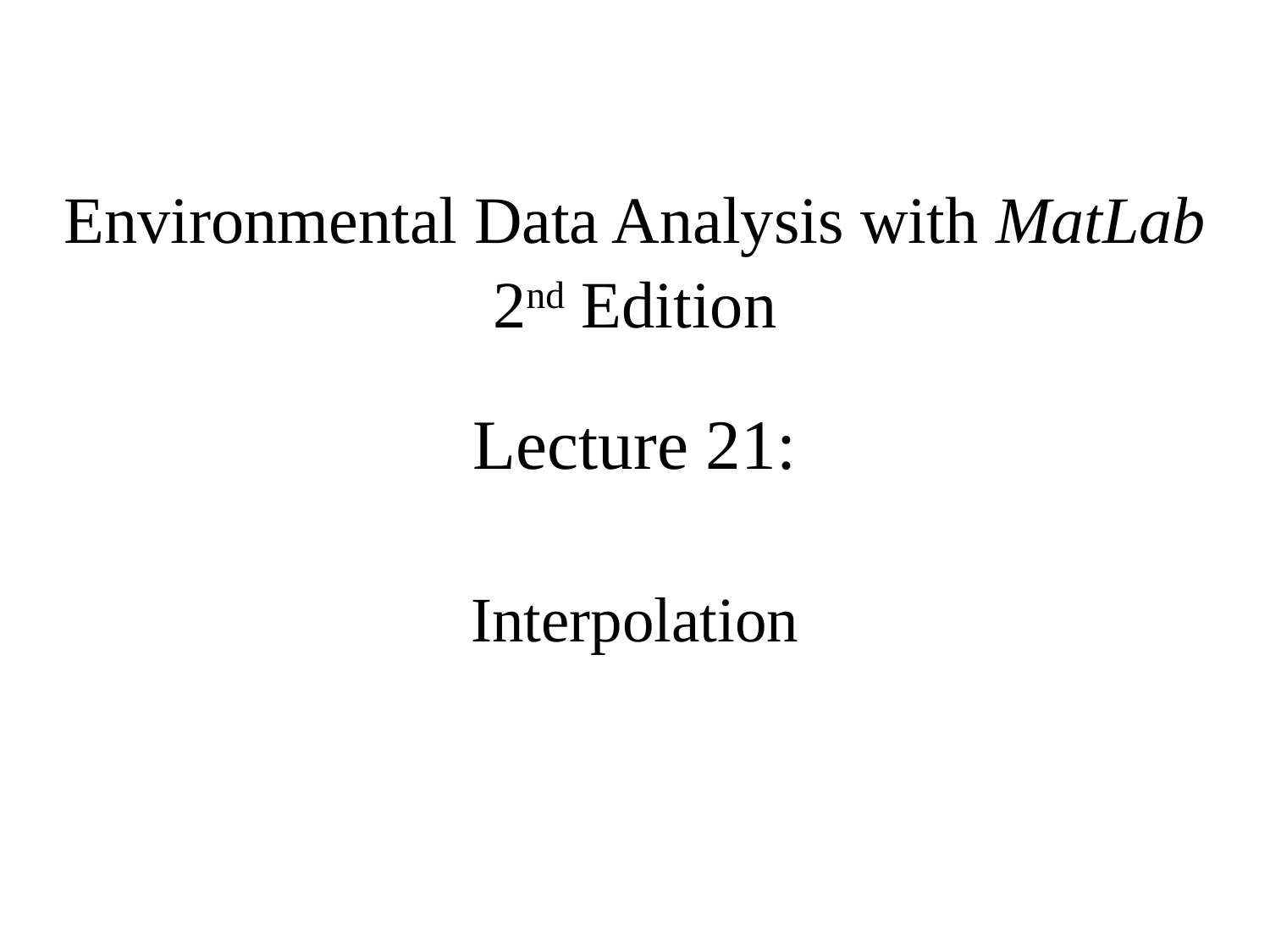

Environmental Data Analysis with MatLab
2nd Edition
Lecture 21:

Interpolation